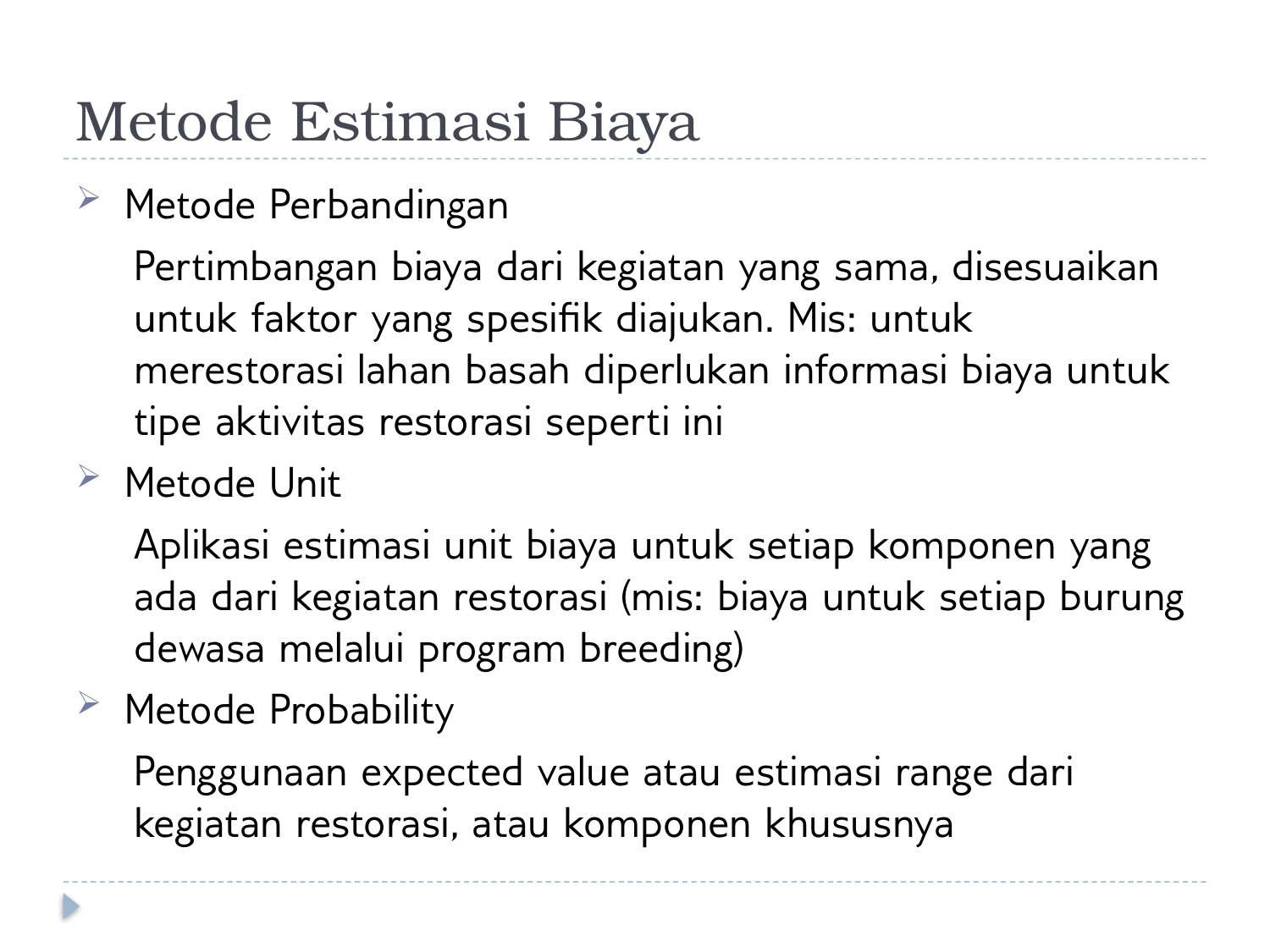

# Metode Estimasi Biaya
 Metode Perbandingan
Pertimbangan biaya dari kegiatan yang sama, disesuaikan untuk faktor yang spesifik diajukan. Mis: untuk merestorasi lahan basah diperlukan informasi biaya untuk tipe aktivitas restorasi seperti ini
 Metode Unit
Aplikasi estimasi unit biaya untuk setiap komponen yang ada dari kegiatan restorasi (mis: biaya untuk setiap burung dewasa melalui program breeding)
 Metode Probability
Penggunaan expected value atau estimasi range dari kegiatan restorasi, atau komponen khususnya